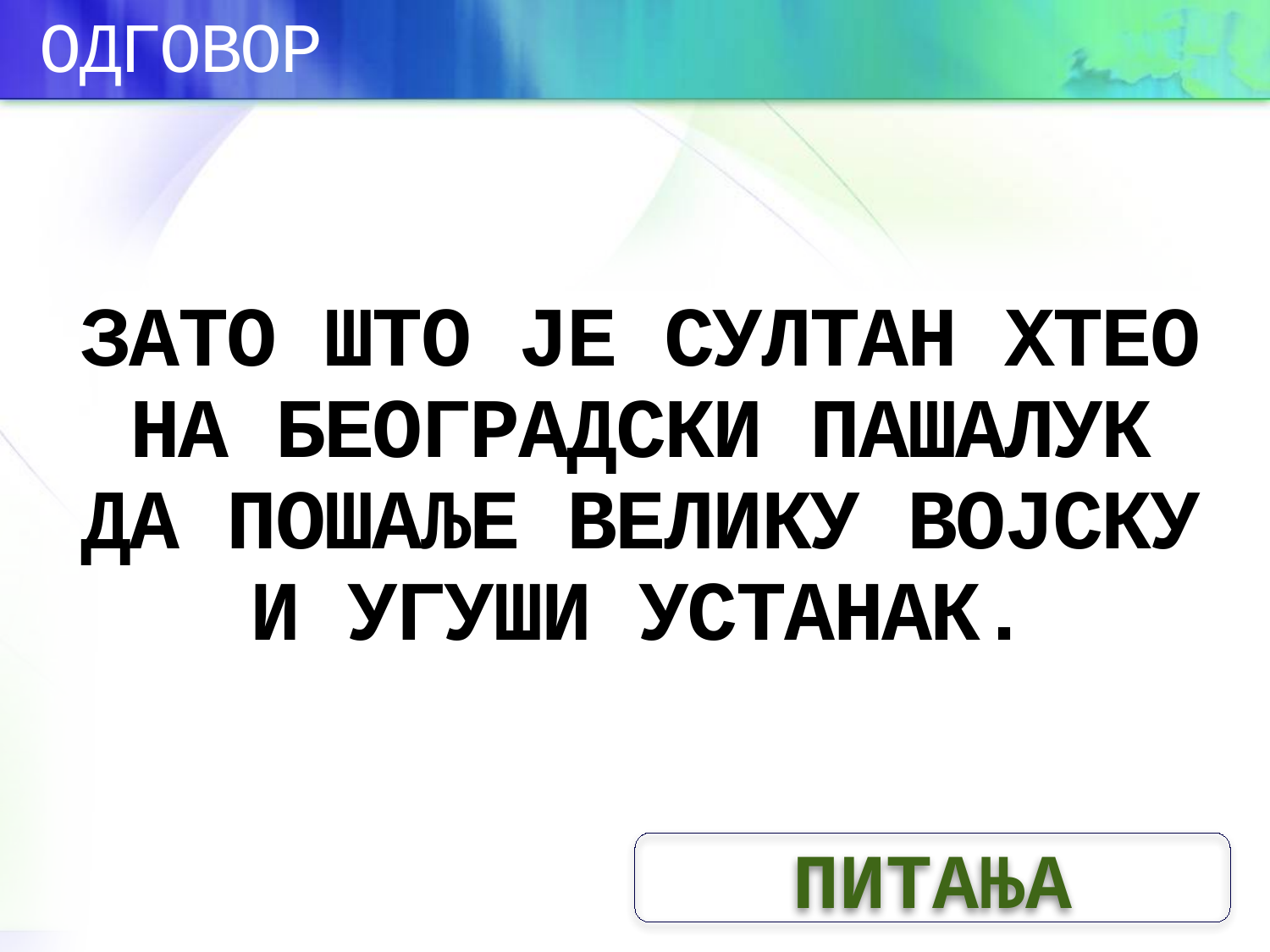

ОДГОВОР
# ЗАТО ШТО ЈЕ СУЛТАН ХТЕО НА БЕОГРАДСКИ ПАШАЛУК ДА ПОШАЉЕ ВЕЛИКУ ВОЈСКУ И УГУШИ УСТАНАК.
ПИТАЊА